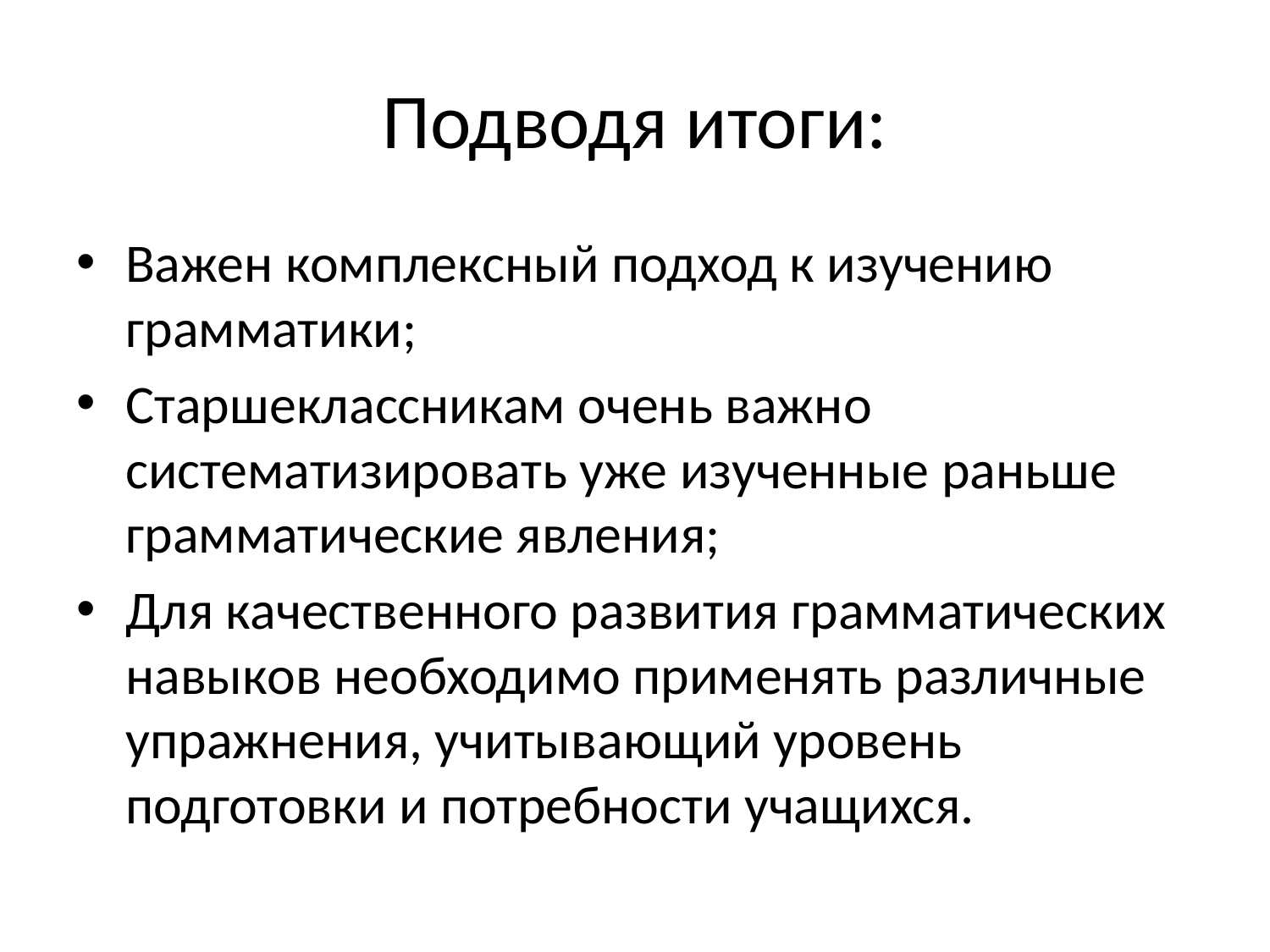

# Подводя итоги:
Важен комплексный подход к изучению грамматики;
Старшеклассникам очень важно систематизировать уже изученные раньше грамматические явления;
Для качественного развития грамматических навыков необходимо применять различные упражнения, учитывающий уровень подготовки и потребности учащихся.